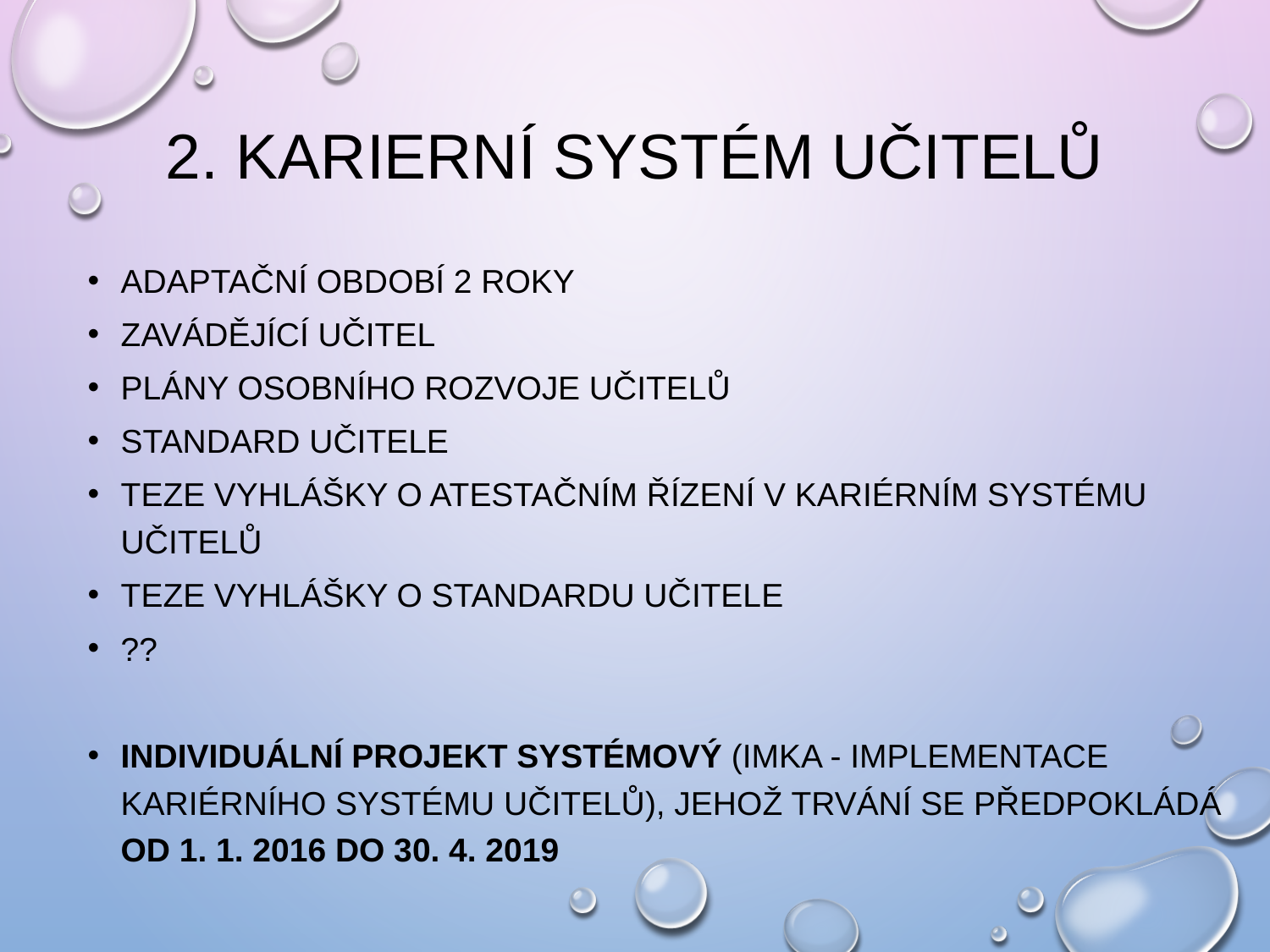

# 2. Karierní systém učitelů
Adaptační období 2 roky
Zavádějící učitel
Plány osobního rozvoje učitelů
Standard učitele
Teze VYHLÁŠKY o atestačním řízení v kariérním systému učitelů
Teze VYHLÁŠKY o standardu učitele
??

Individuální projekt systémový (IMKA - Implementace kariérního systému učitelů), jehož trvání se předpokládá
od 1. 1. 2016 do 30. 4. 2019